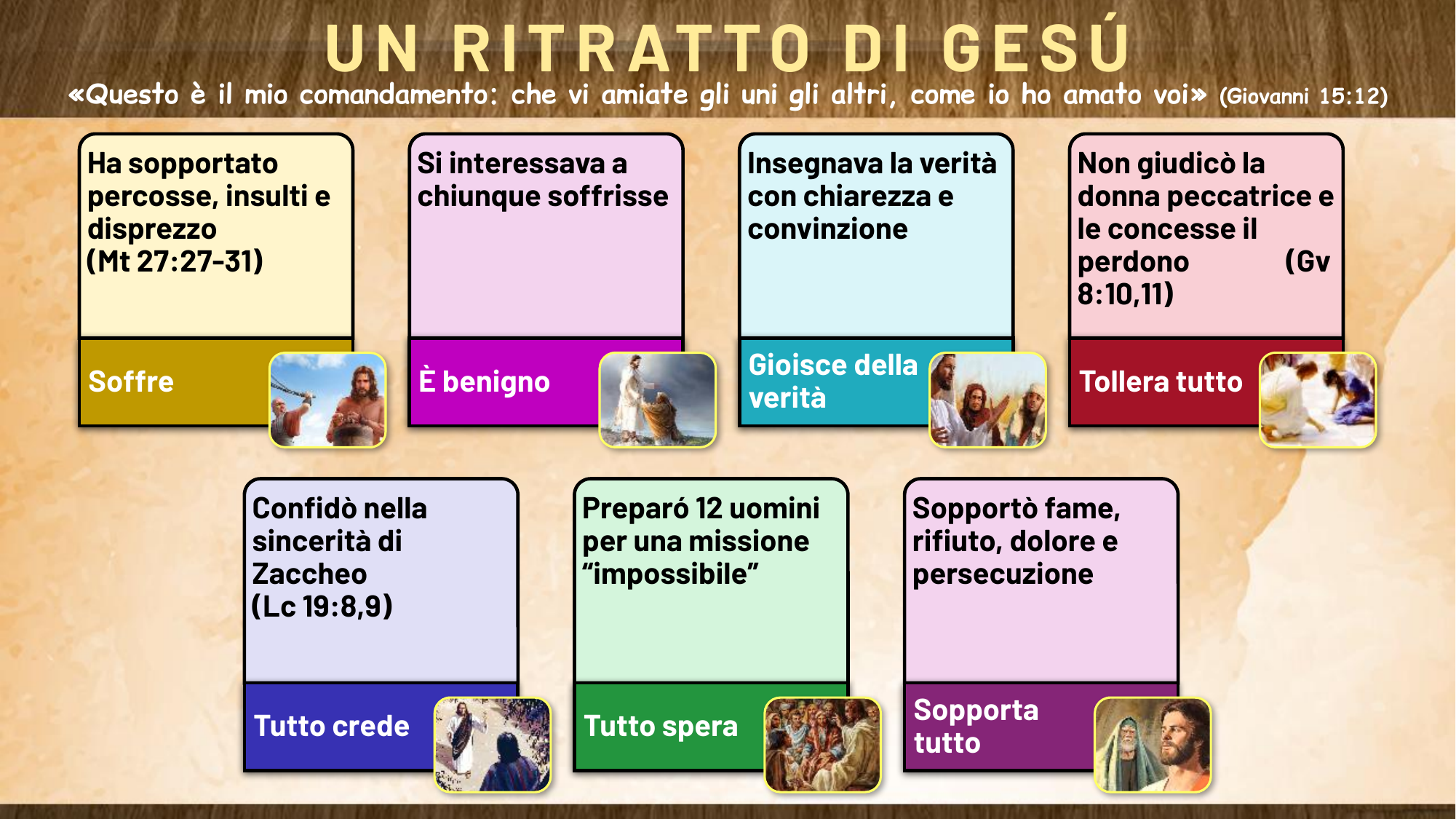

UN RITRATTO DI GESÚ
«Questo è il mio comandamento: che vi amiate gli uni gli altri, come io ho amato voi» (Giovanni 15:12)
Ha sopportato percosse, insulti e disprezzo
(Mt 27:27-31)
Soffre
Si interessava a chiunque soffrisse
È benigno
Insegnava la verità con chiarezza e convinzione
Gioisce della verità
Non giudicò la donna peccatrice e le concesse il perdono                (Gv 8:10,11)
Tollera tutto
Confidò nella sincerità di Zaccheo
(Lc 19:8,9)
Tutto crede
Preparó 12 uomini per una missione “impossibile”
Tutto spera
Sopportò fame, rifiuto, dolore e persecuzione
Sopporta tutto